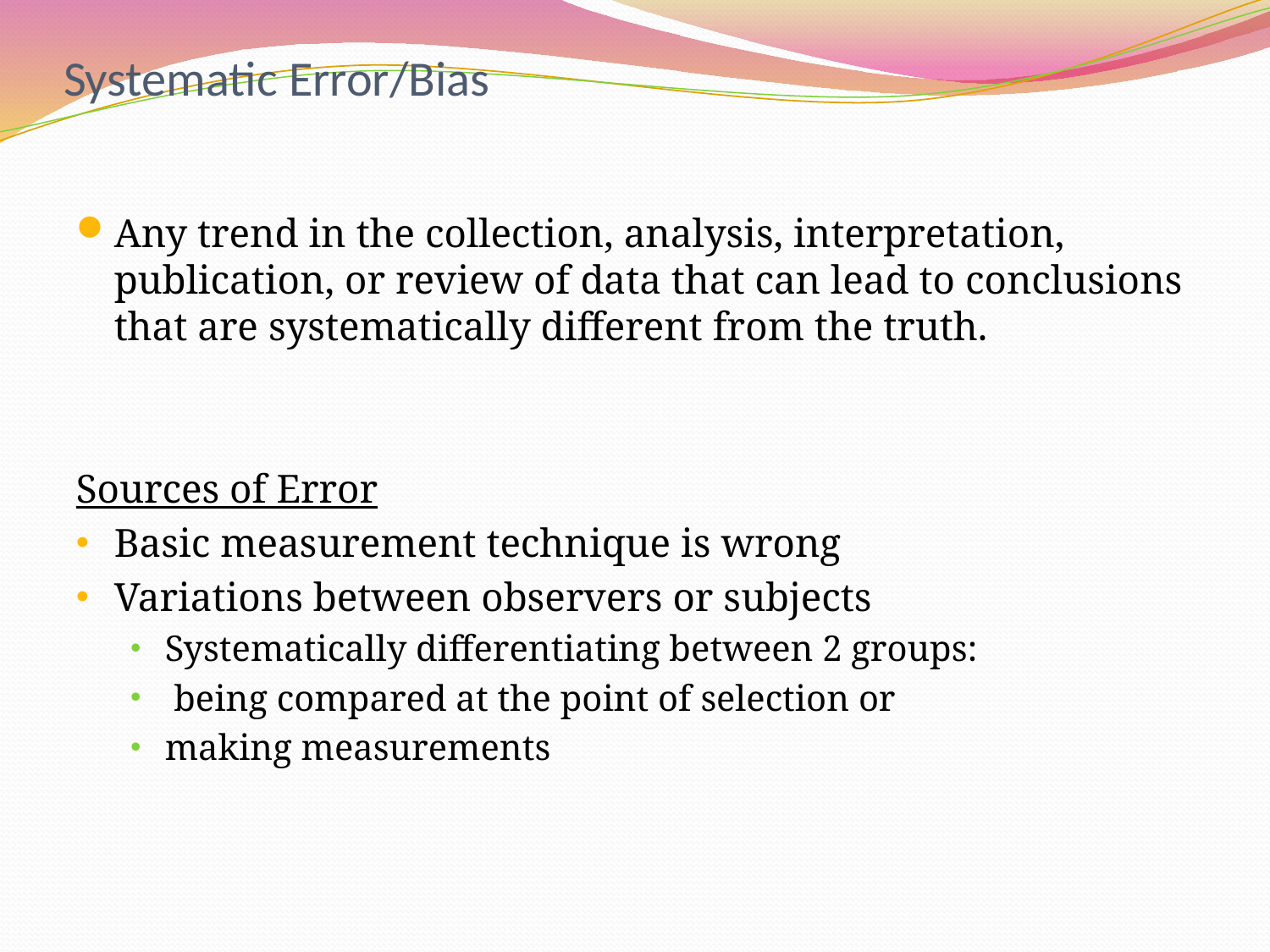

# Systematic Error/Bias

Any trend in the collection, analysis, interpretation, publication, or review of data that can lead to conclusions that are systematically different from the truth.

Sources of Error
Basic measurement technique is wrong
Variations between observers or subjects
Systematically differentiating between 2 groups:
 being compared at the point of selection or
making measurements